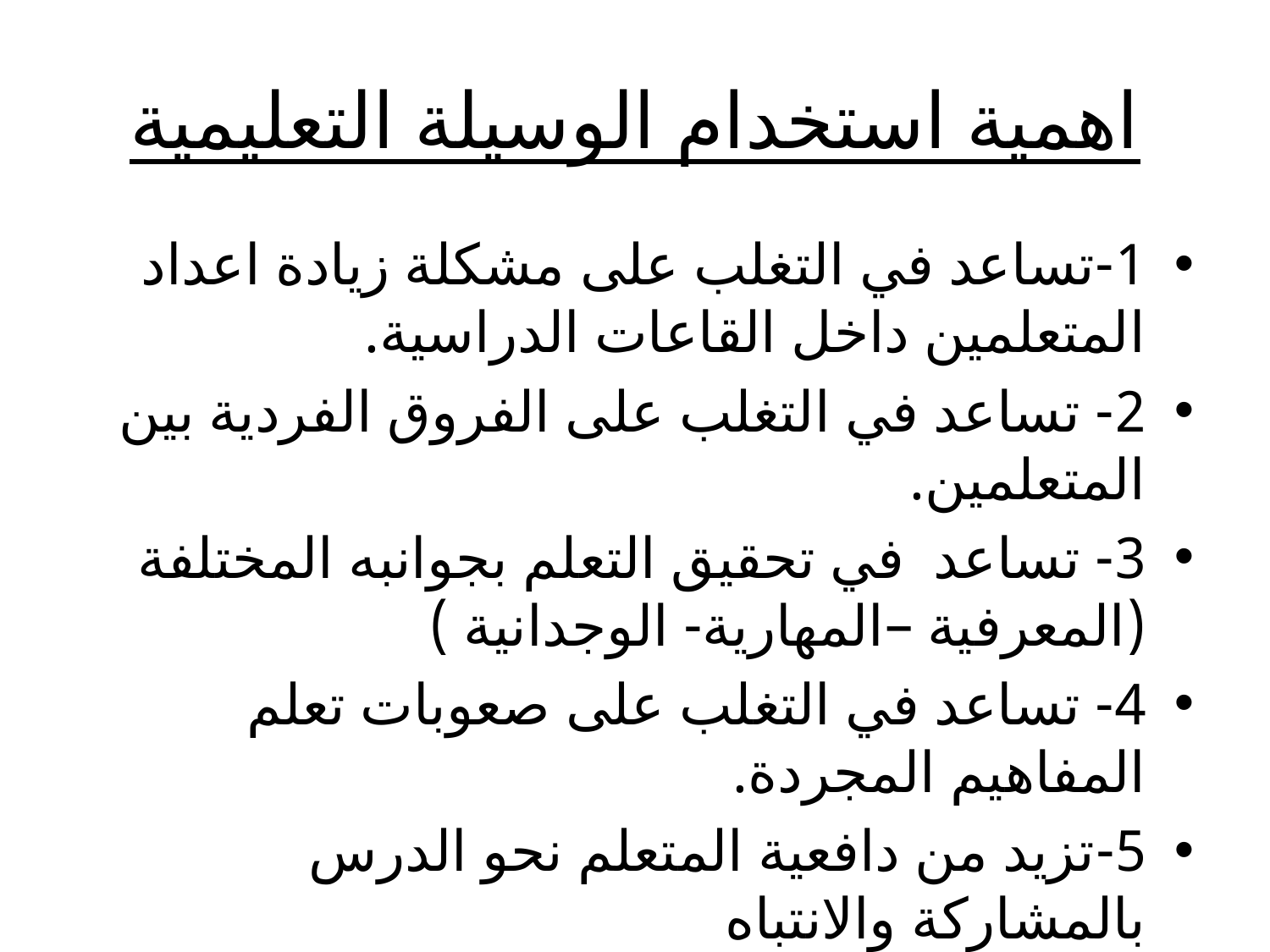

# اهمية استخدام الوسيلة التعليمية
1-تساعد في التغلب على مشكلة زيادة اعداد المتعلمين داخل القاعات الدراسية.
2- تساعد في التغلب على الفروق الفردية بين المتعلمين.
3- تساعد  في تحقيق التعلم بجوانبه المختلفة (المعرفية –المهارية- الوجدانية )
4- تساعد في التغلب على صعوبات تعلم المفاهيم المجردة.
5-تزيد من دافعية المتعلم نحو الدرس بالمشاركة والانتباه